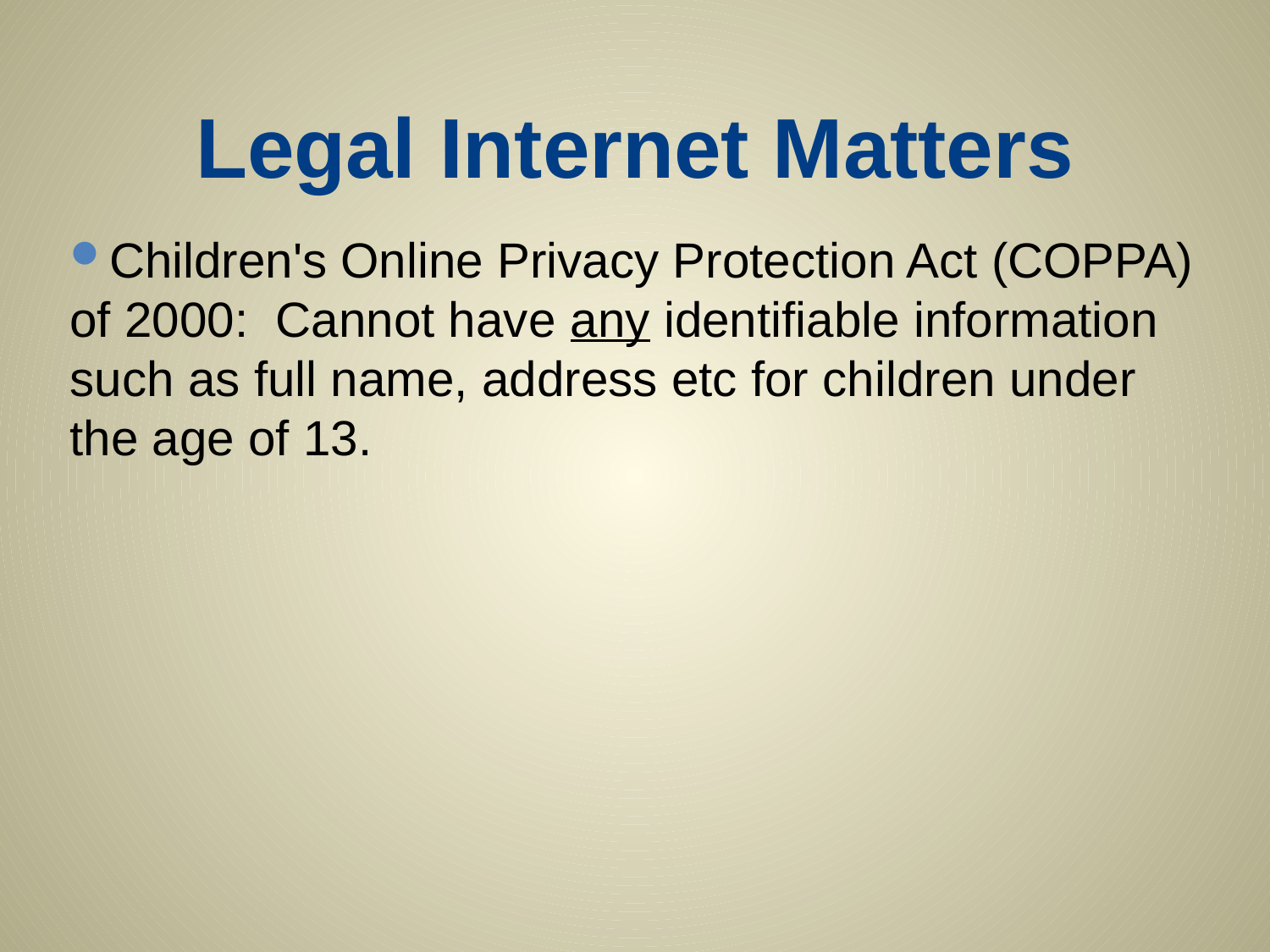

# Legal Internet Matters
Children's Online Privacy Protection Act (COPPA) of 2000:  Cannot have any identifiable information such as full name, address etc for children under the age of 13.